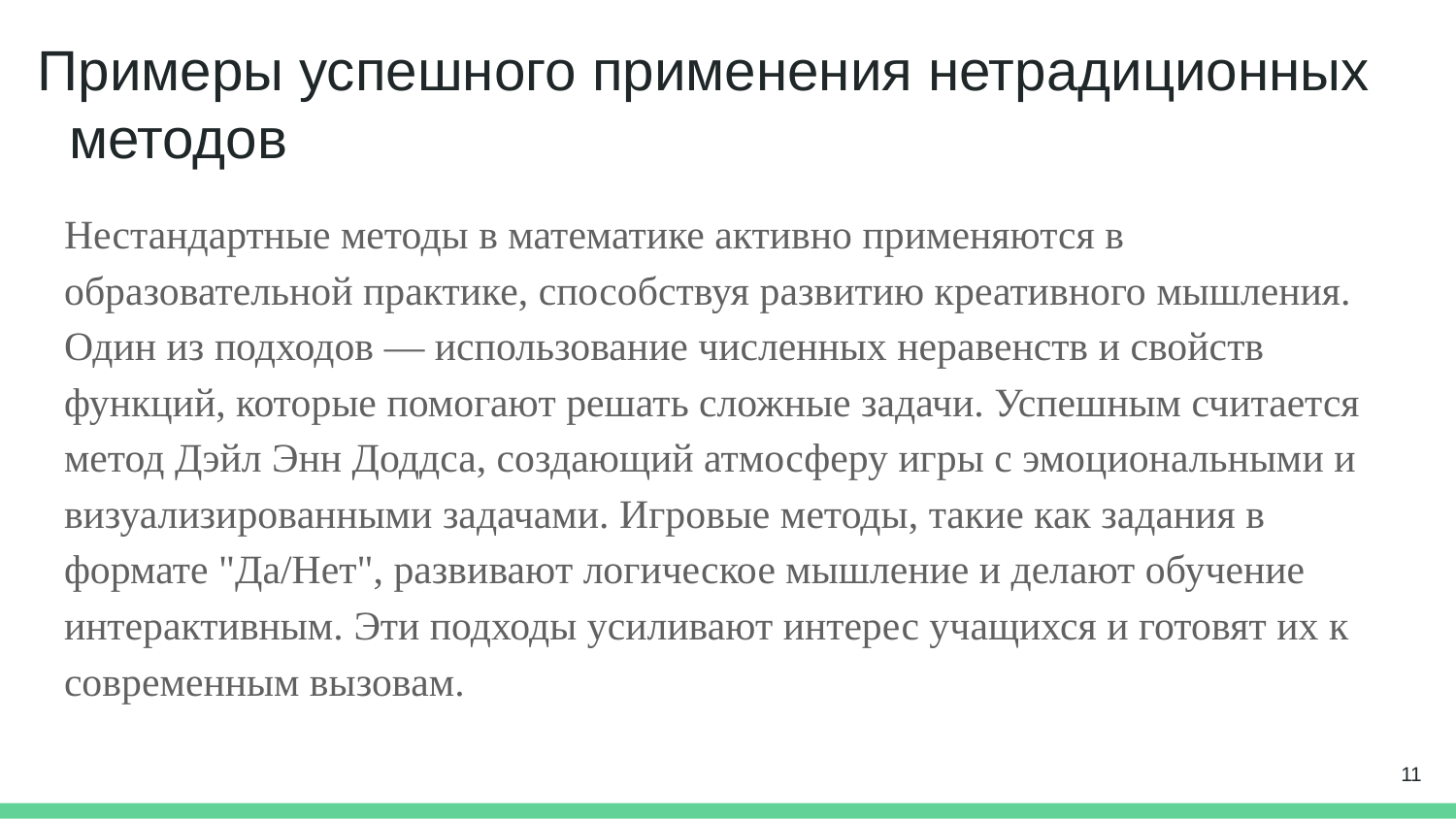

# Примеры успешного применения нетрадиционных    методов
Нестандартные методы в математике активно применяются в образовательной практике, способствуя развитию креативного мышления. Один из подходов — использование численных неравенств и свойств функций, которые помогают решать сложные задачи. Успешным считается метод Дэйл Энн Доддса, создающий атмосферу игры с эмоциональными и визуализированными задачами. Игровые методы, такие как задания в формате "Да/Нет", развивают логическое мышление и делают обучение интерактивным. Эти подходы усиливают интерес учащихся и готовят их к современным вызовам.
11